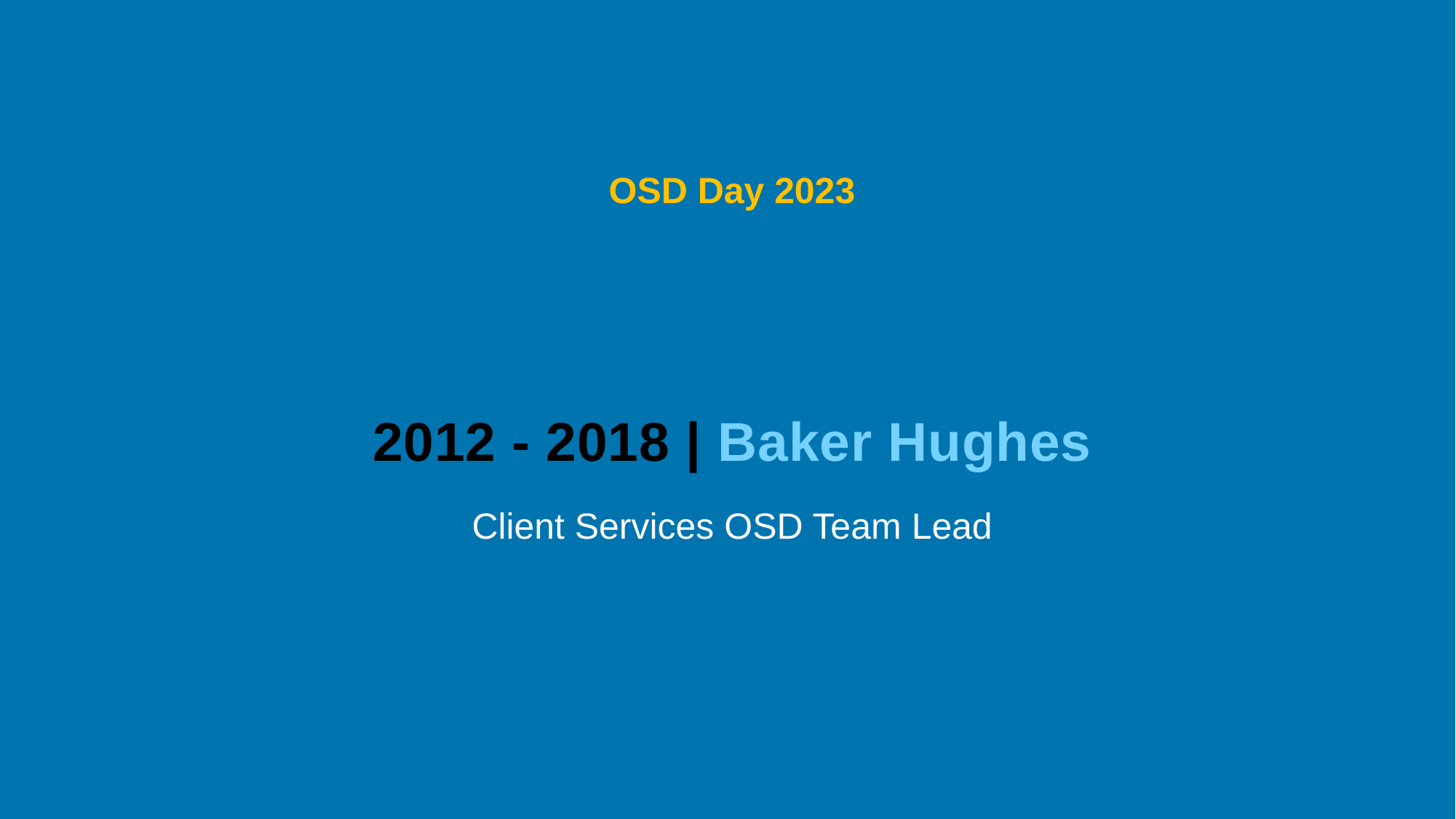

OSD Day 2023
# 2012 - 2018 | Baker Hughes
Client Services OSD Team Lead